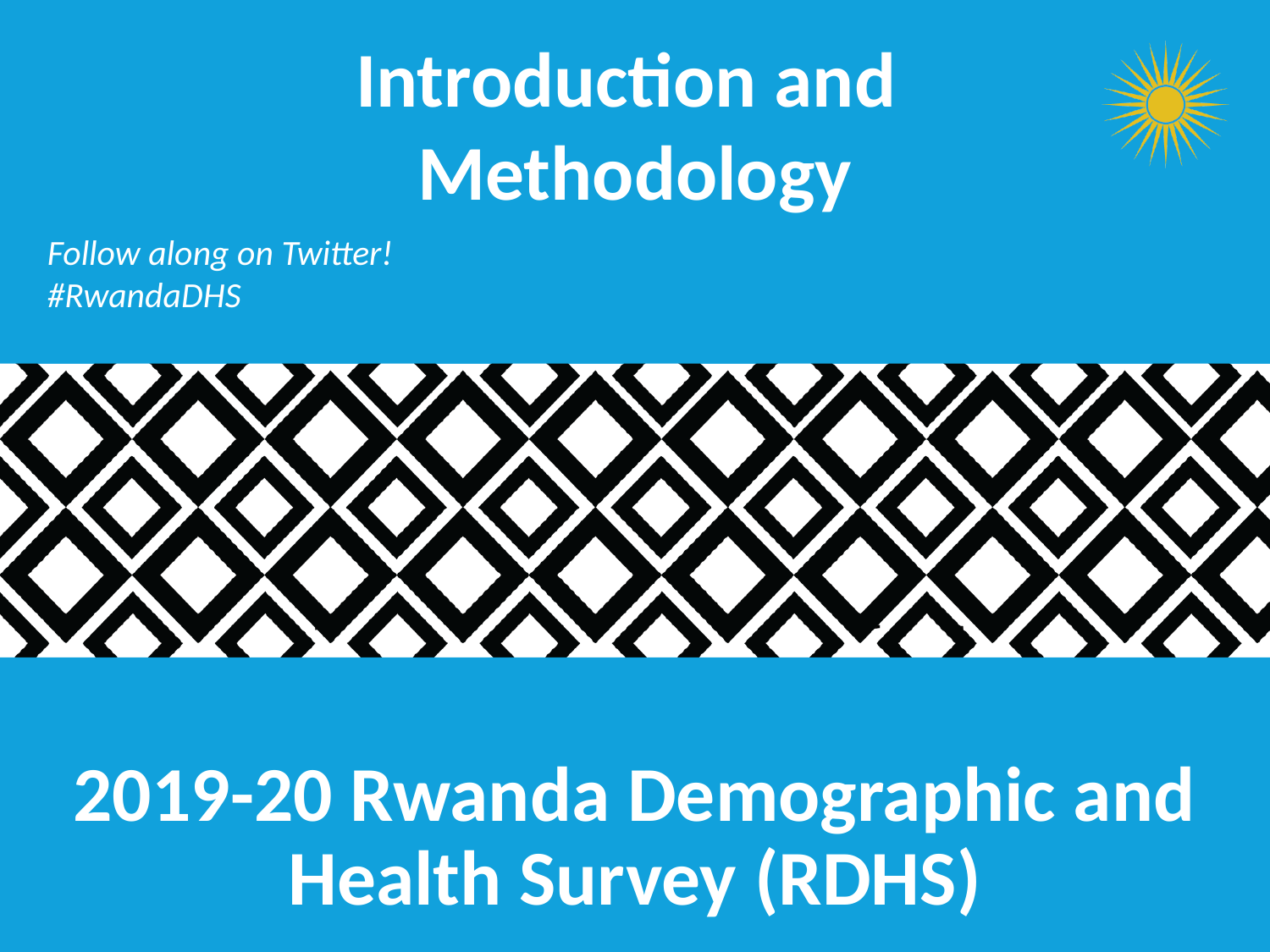

Introduction and
Methodology
Follow along on Twitter!
#RwandaDHS